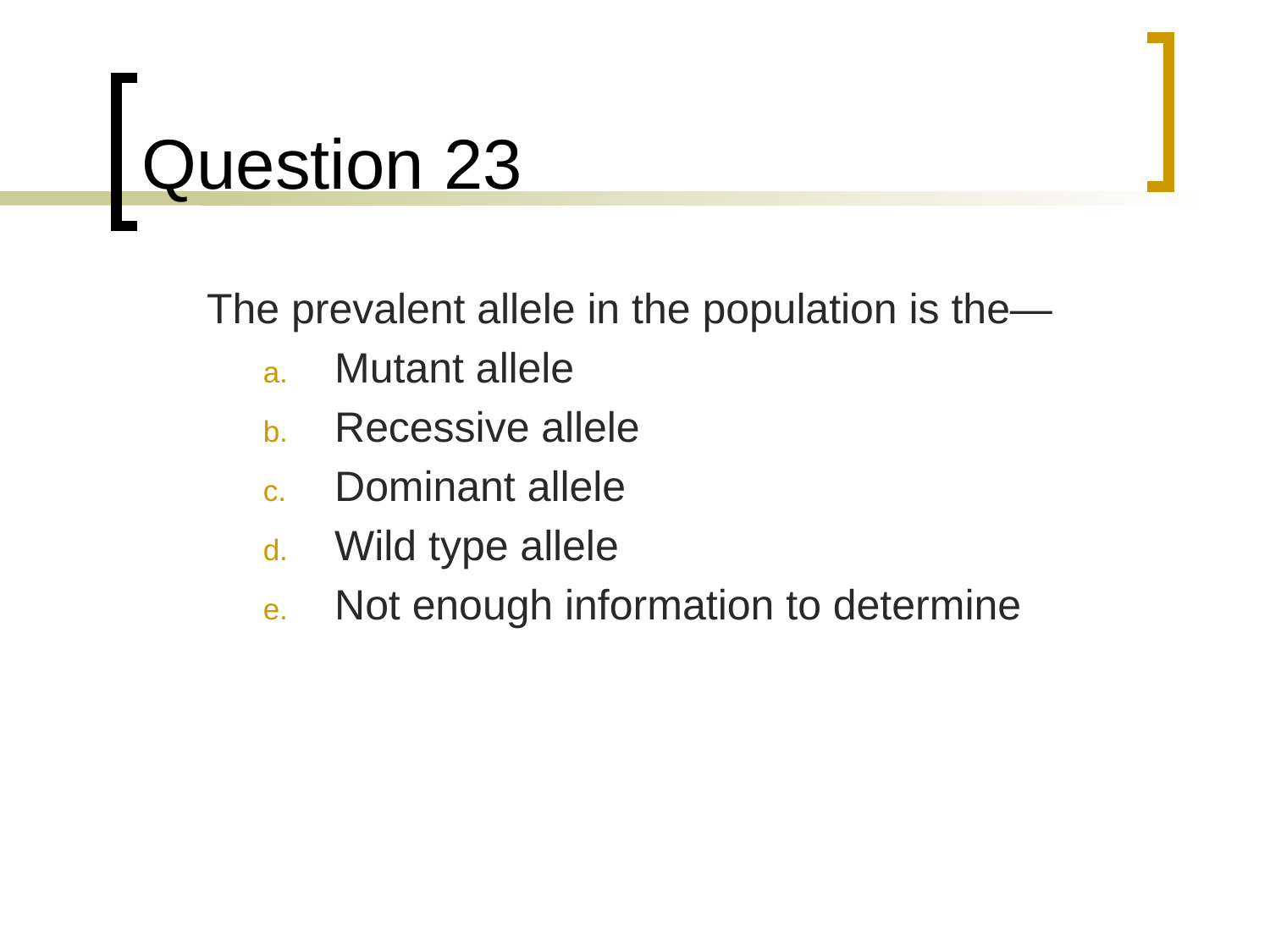

# Question 23
	The prevalent allele in the population is the—
Mutant allele
Recessive allele
Dominant allele
Wild type allele
Not enough information to determine